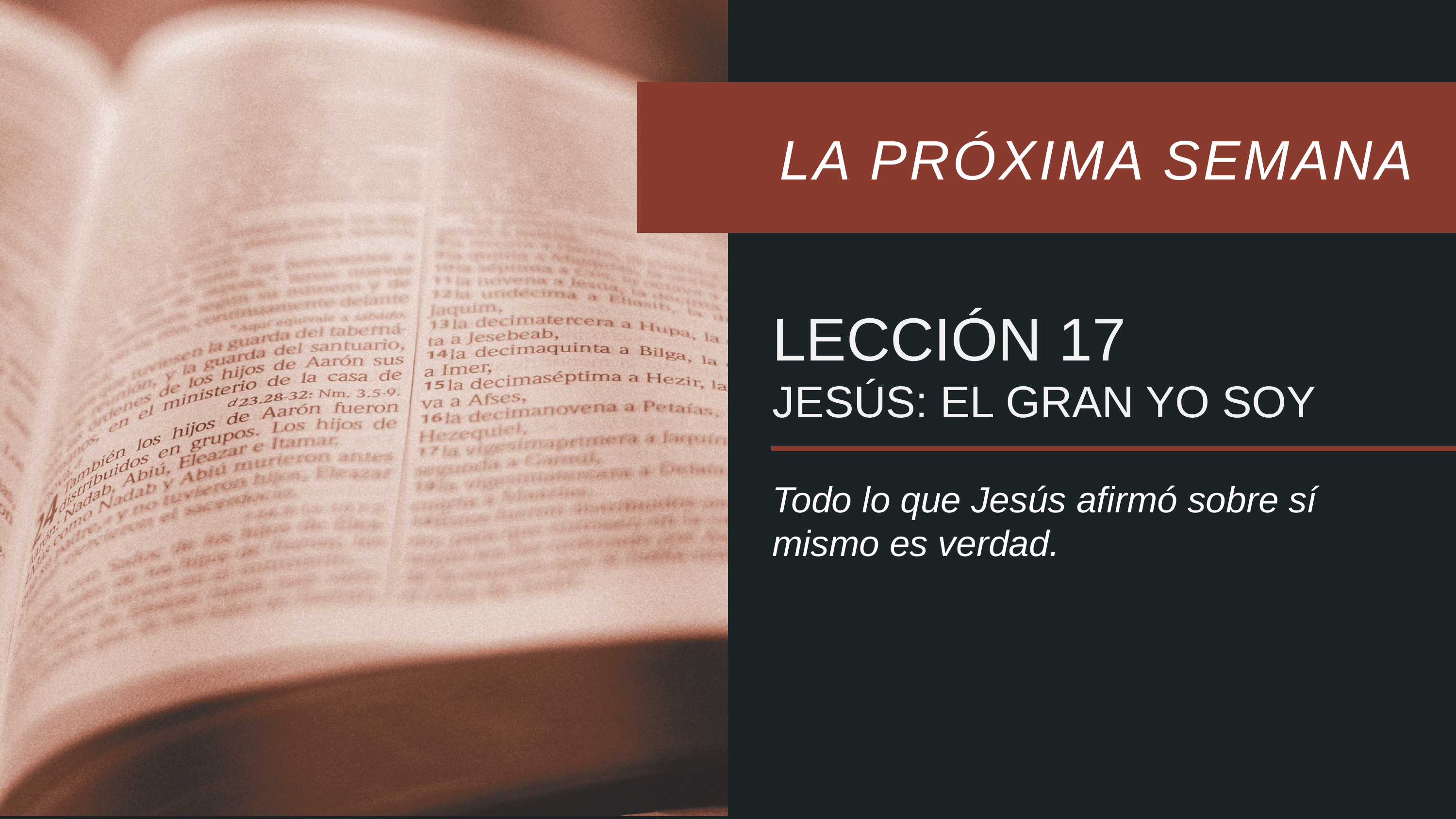

LECCIÓN 17
JESÚS: EL GRAN YO SOY
Todo lo que Jesús afirmó sobre sí mismo es verdad.